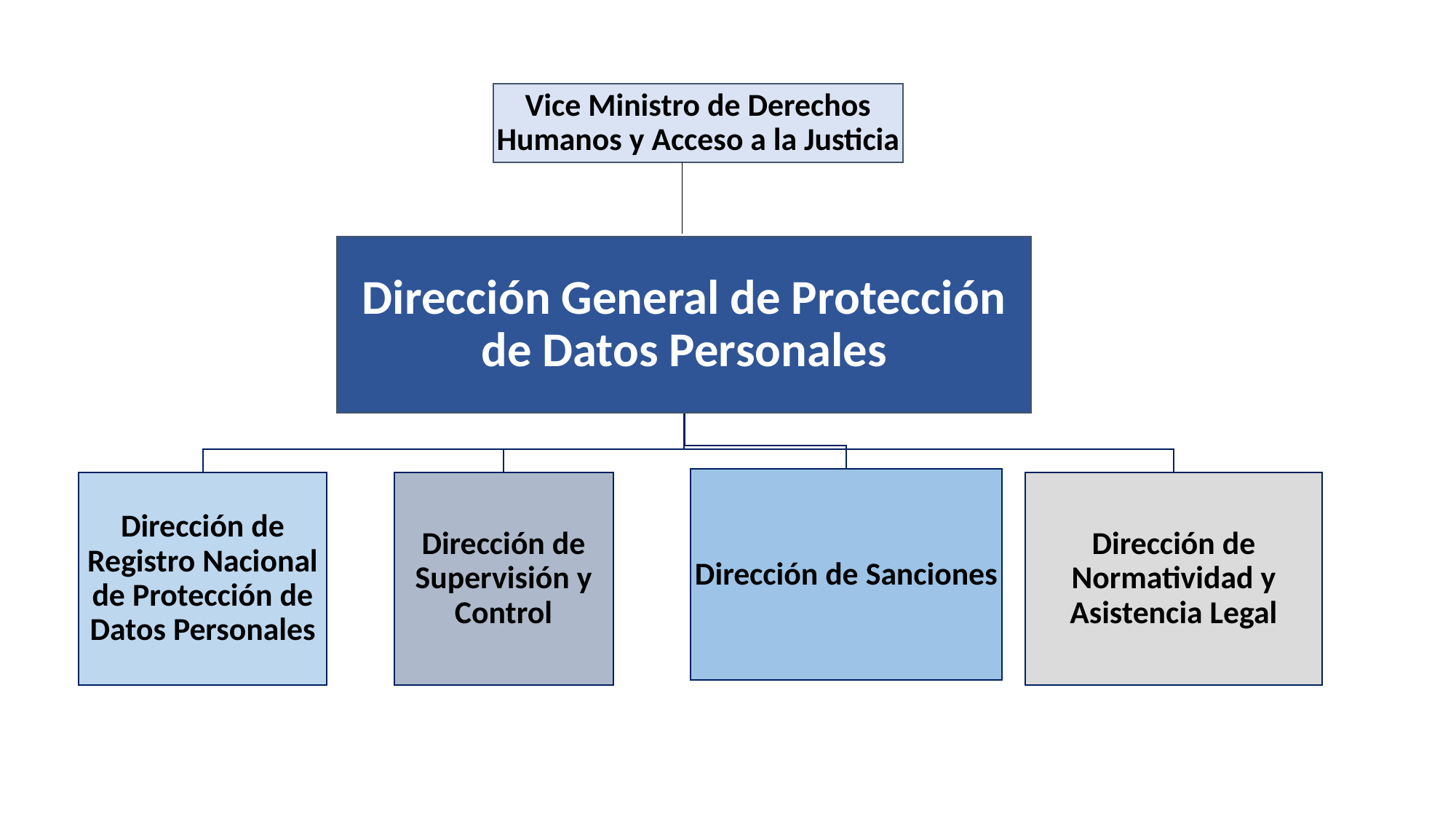

Dirección General de Protección de Datos Personales
Dirección de Registro Nacional de Protección de Datos Personales
Dirección de Supervisión y Control
Dirección de Sanciones
Dirección de Normatividad y Asistencia Legal
Vice Ministro de Derechos Humanos y Acceso a la Justicia